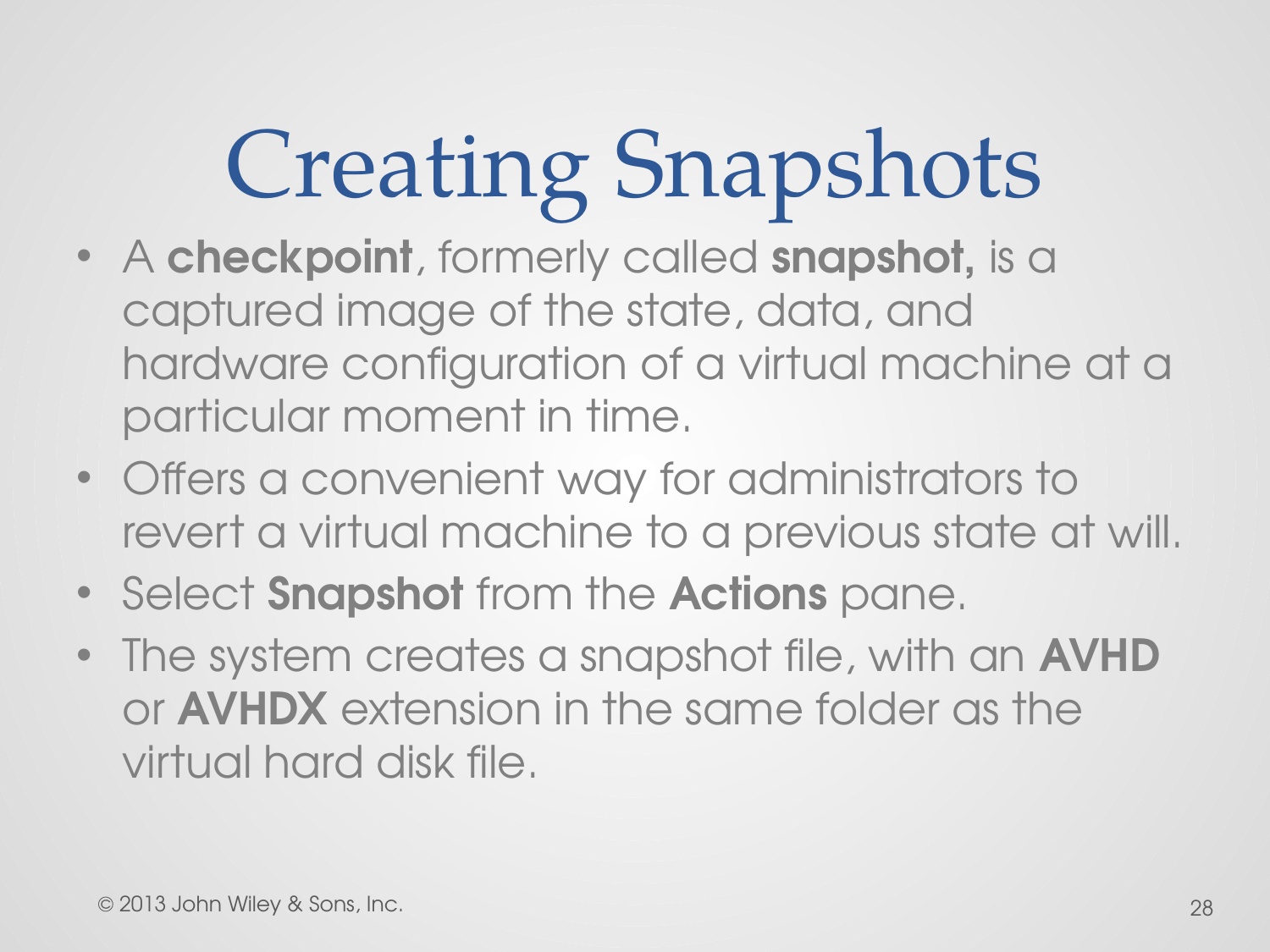

# Creating Snapshots
A checkpoint, formerly called snapshot, is a captured image of the state, data, and hardware configuration of a virtual machine at a particular moment in time.
Offers a convenient way for administrators to revert a virtual machine to a previous state at will.
Select Snapshot from the Actions pane.
The system creates a snapshot file, with an AVHD or AVHDX extension in the same folder as the virtual hard disk file.
© 2013 John Wiley & Sons, Inc.
28